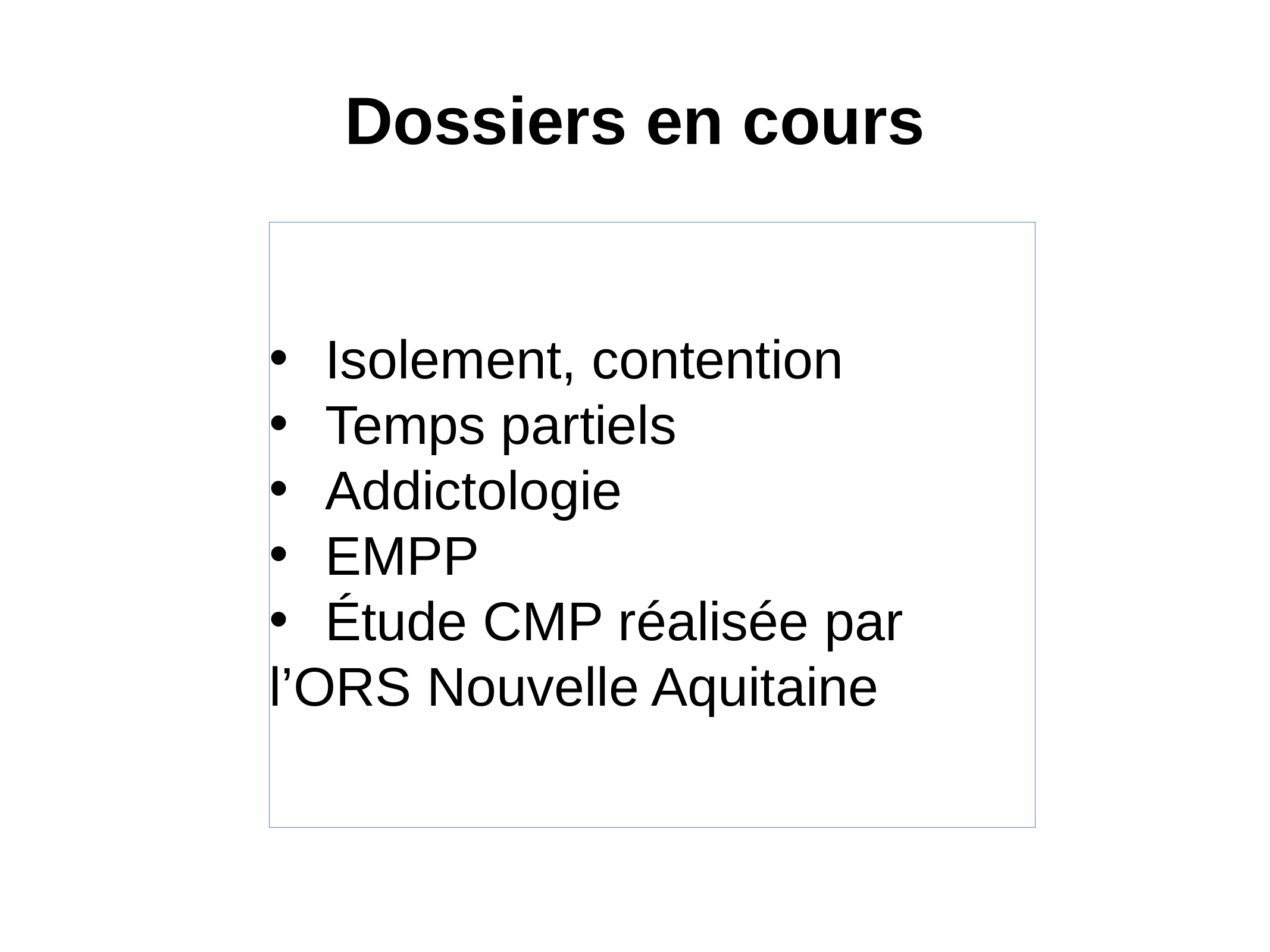

# Dossiers en cours

Isolement, contention
Temps partiels
Addictologie
EMPP
Étude CMP réalisée par
l’ORS Nouvelle Aquitaine